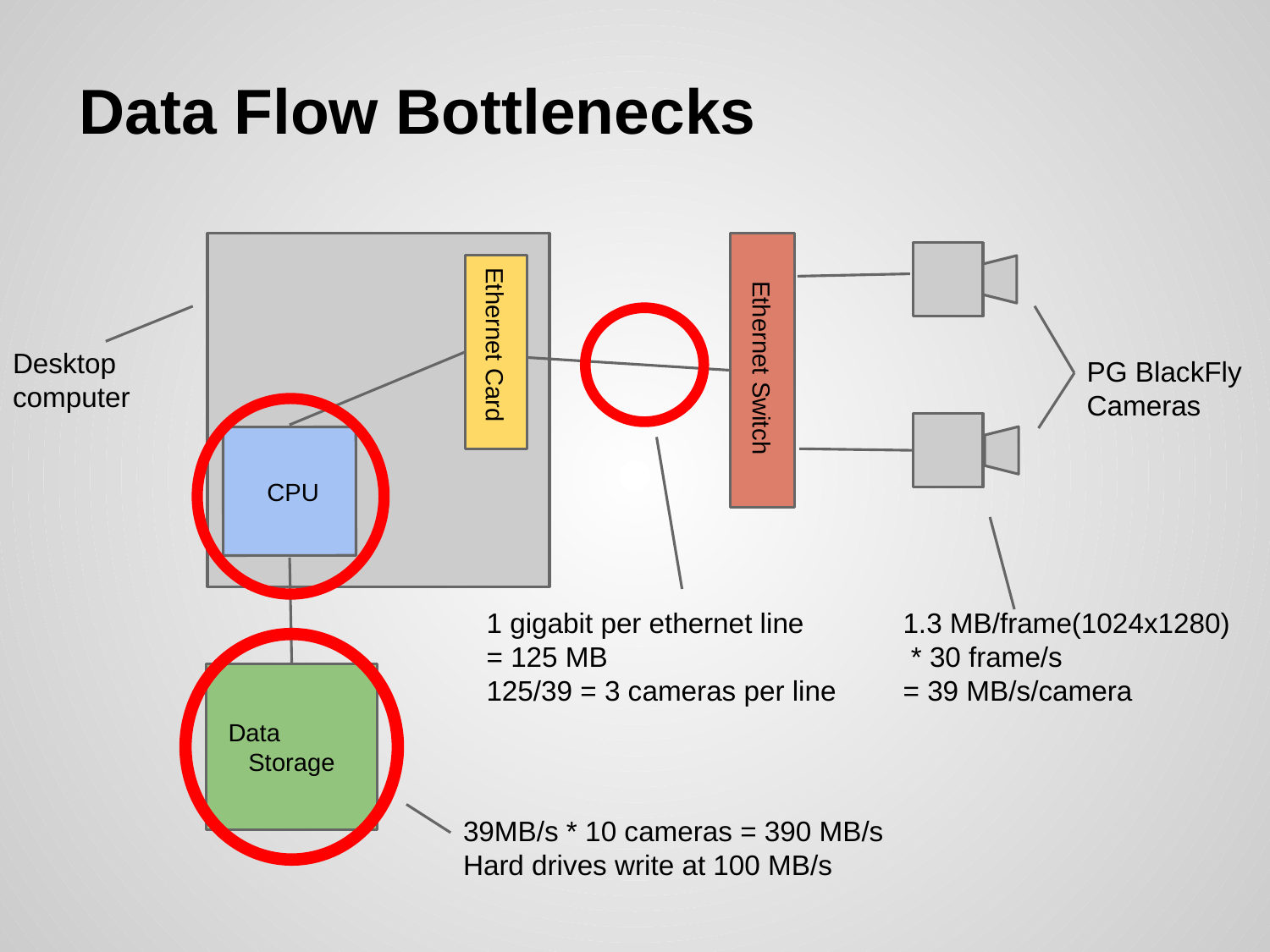

# Data Flow Bottlenecks

Ethernet Card
 CPU

Desktop computer
     Ethernet Switch
PG BlackFly
Cameras

1 gigabit per ethernet line
= 125 MB
125/39 = 3 cameras per line
1.3 MB/frame(1024x1280)
 * 30 frame/s
= 39 MB/s/camera

Data	Storage
39MB/s * 10 cameras = 390 MB/s
Hard drives write at 100 MB/s